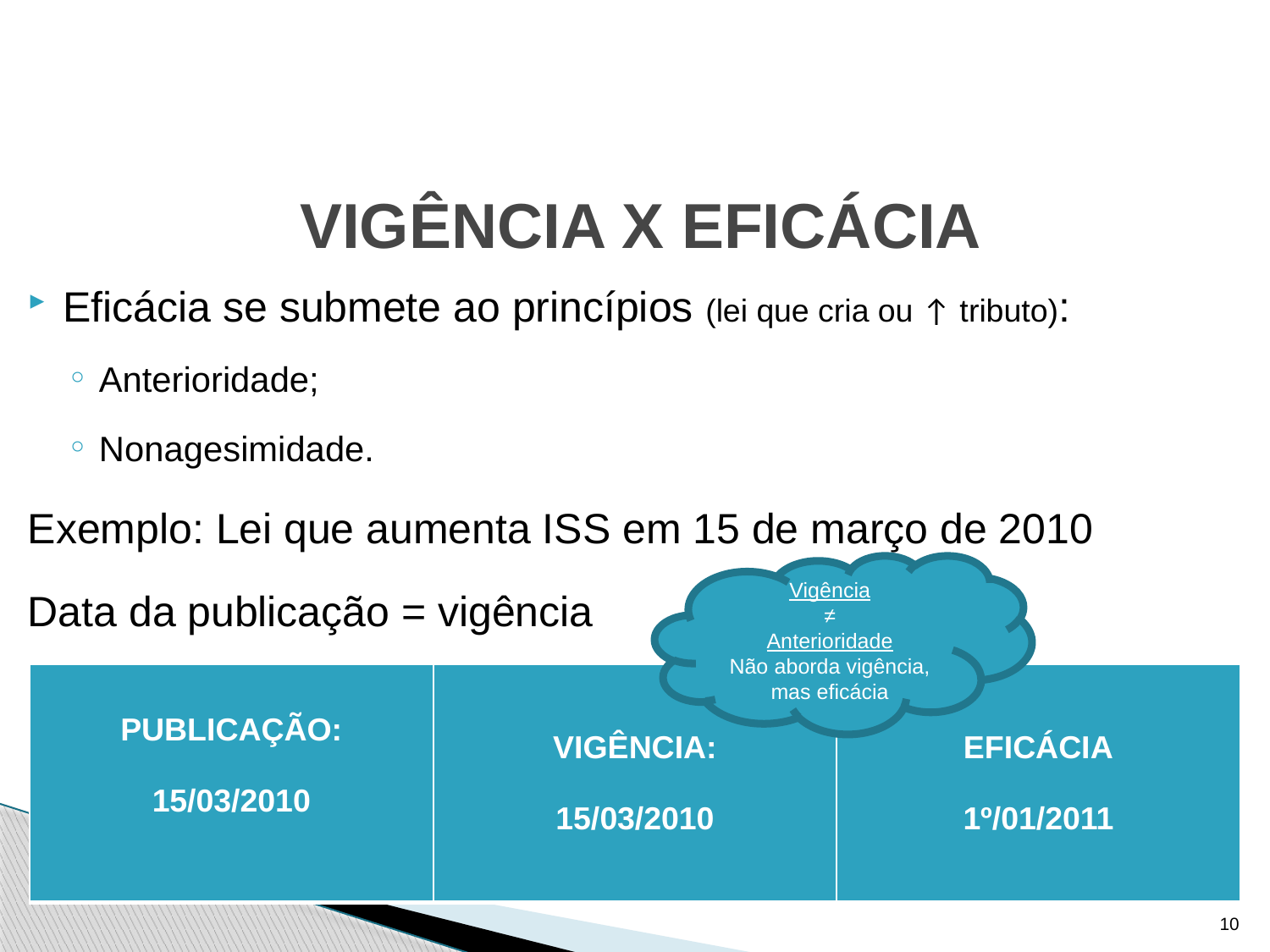

# VIGÊNCIA X EFICÁCIA
Eficácia se submete ao princípios (lei que cria ou ↑ tributo):
Anterioridade;
Nonagesimidade.
Exemplo: Lei que aumenta ISS em 15 de março de 2010
Data da publicação = vigência

Vigência
≠
Anterioridade
Não aborda vigência, mas eficácia
| PUBLICAÇÃO: 15/03/2010 | VIGÊNCIA: 15/03/2010 | EFICÁCIA 1º/01/2011 |
| --- | --- | --- |

10